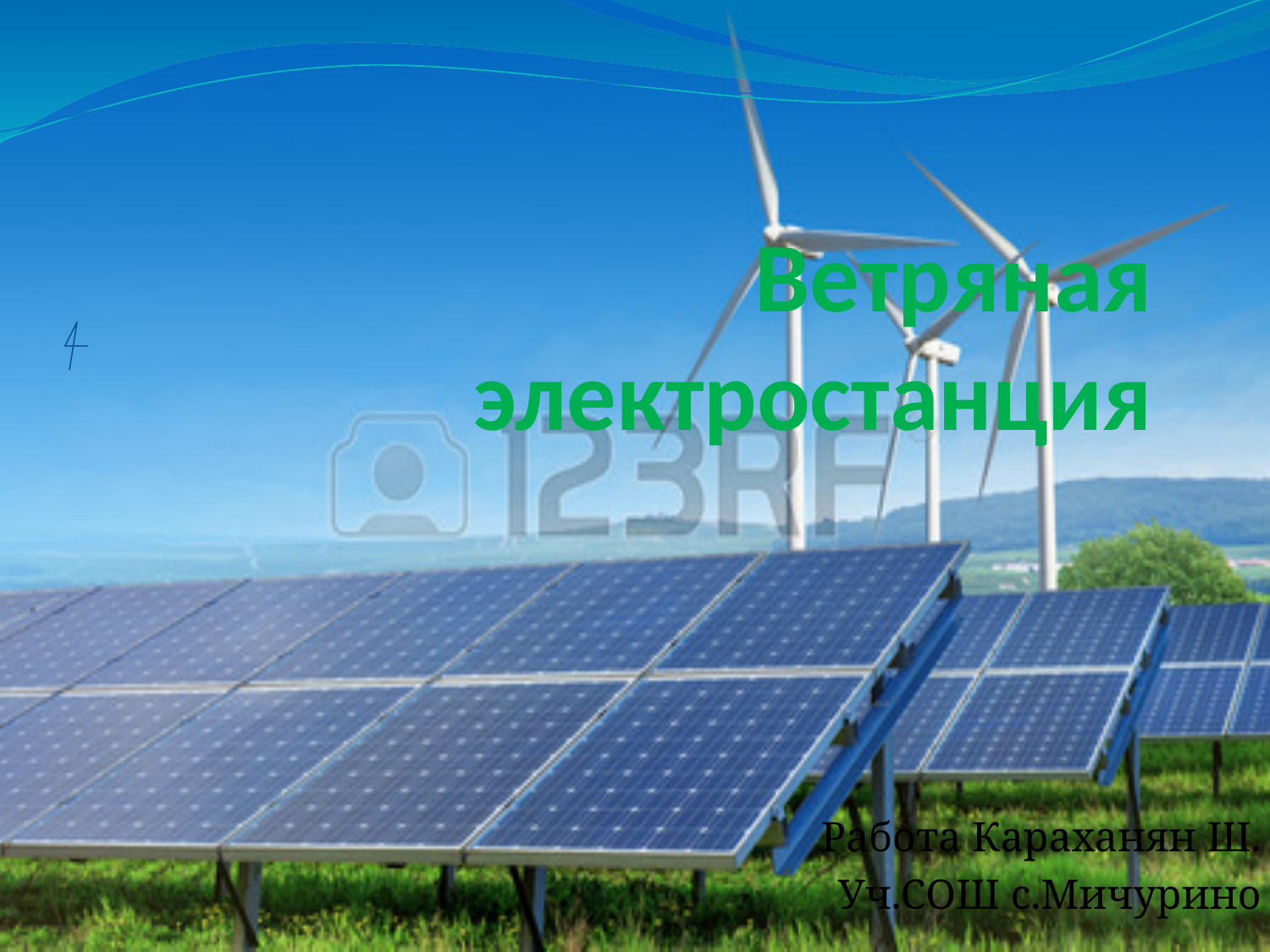

# Ветряная электростанция

                                                                                            Работа Караханян Ш.
Уч.СОШ с.Мичурино